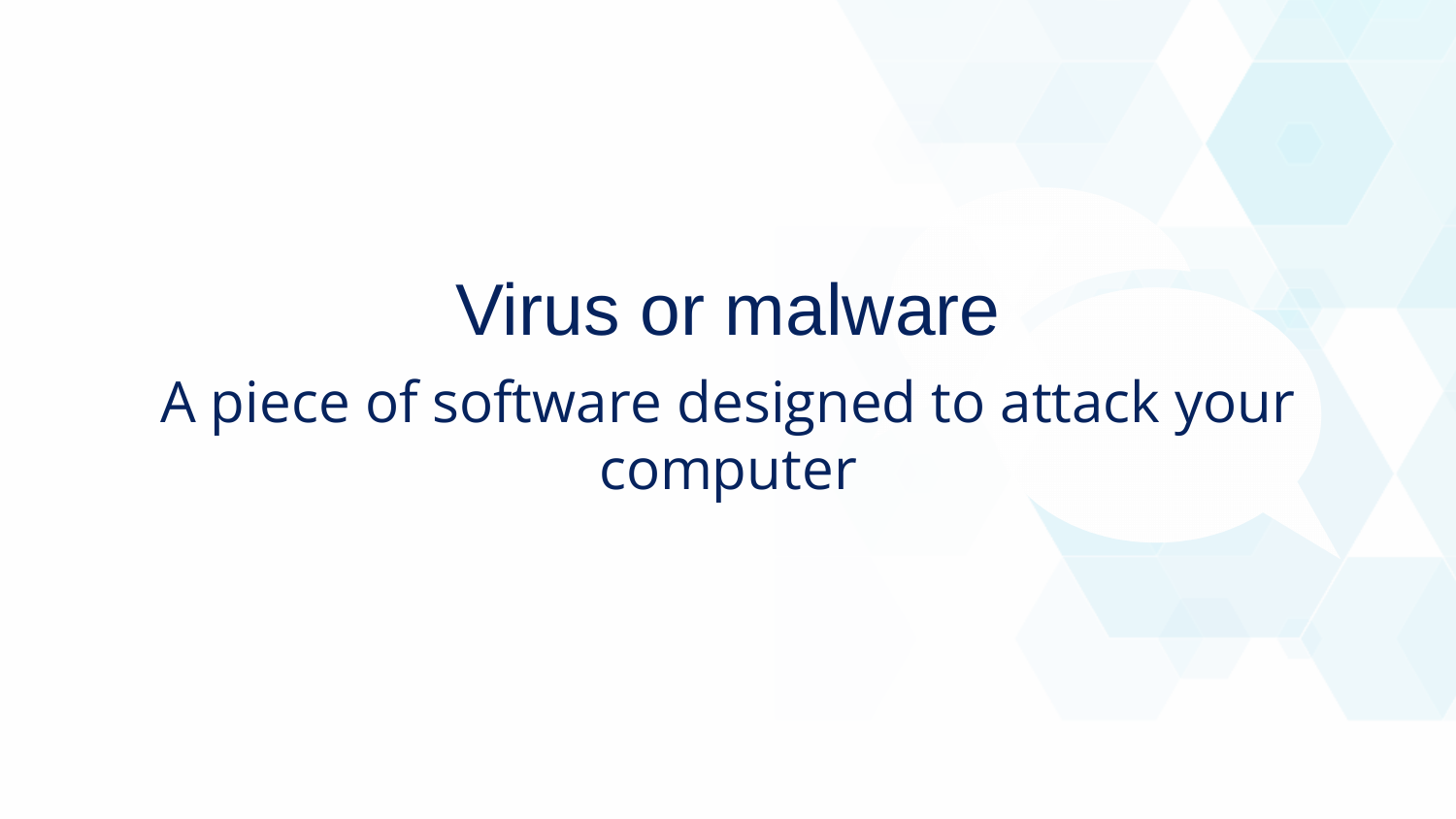

Virus or malware
A piece of software designed to attack your computer